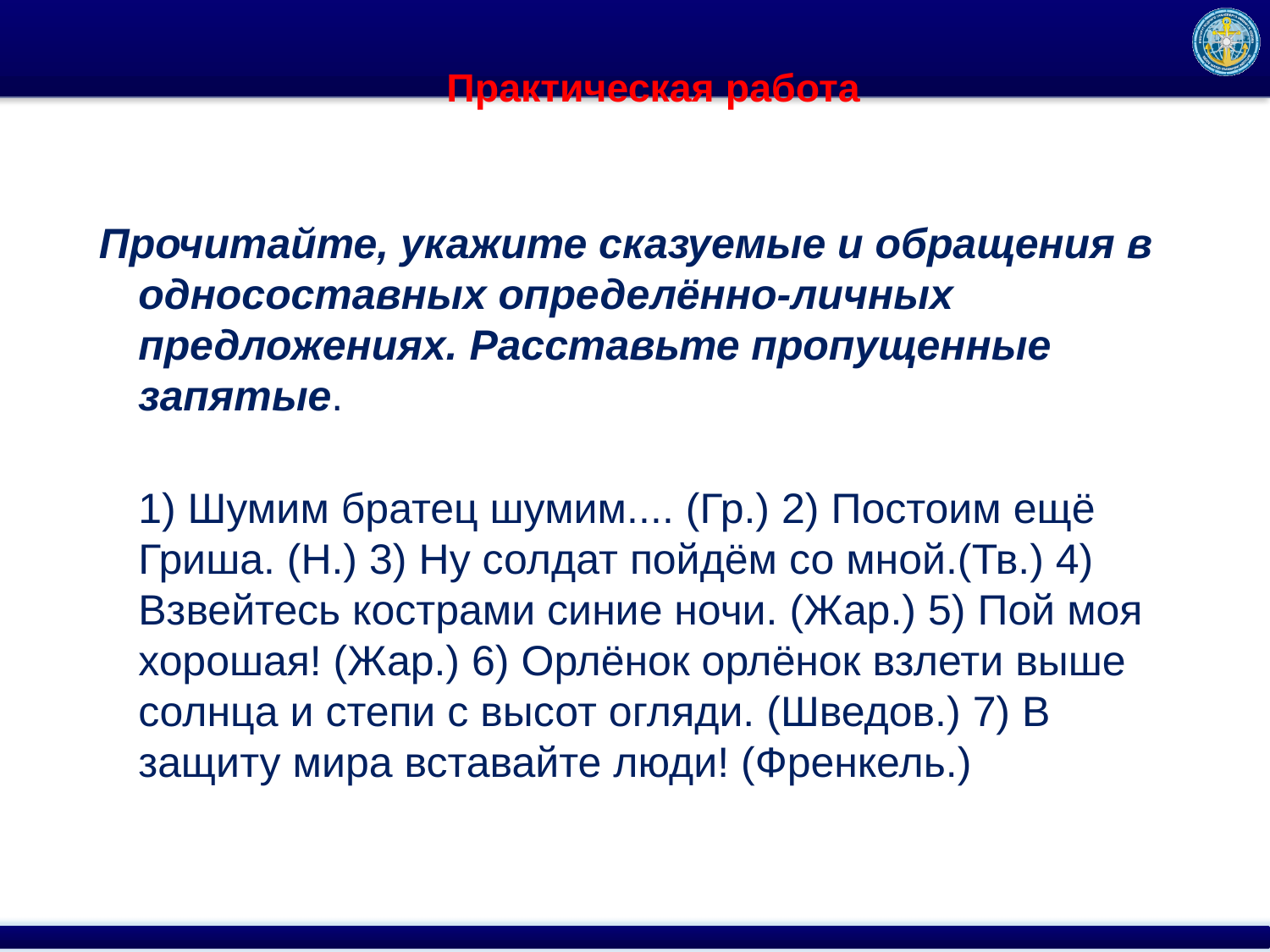

# Практическая работа
Прочитайте, укажите сказуемые и обращения в односоставных определённо-личных предложениях. Расставьте пропущенные запятые.
1) Шумим братец шумим.... (Гр.) 2) Постоим ещё Гриша. (Н.) 3) Ну солдат пойдём со мной.(Тв.) 4) Взвейтесь кострами синие ночи. (Жар.) 5) Пой моя хорошая! (Жар.) 6) Орлёнок орлёнок взлети выше солнца и степи с высот огляди. (Шведов.) 7) В защиту мира вставайте люди! (Френкель.)